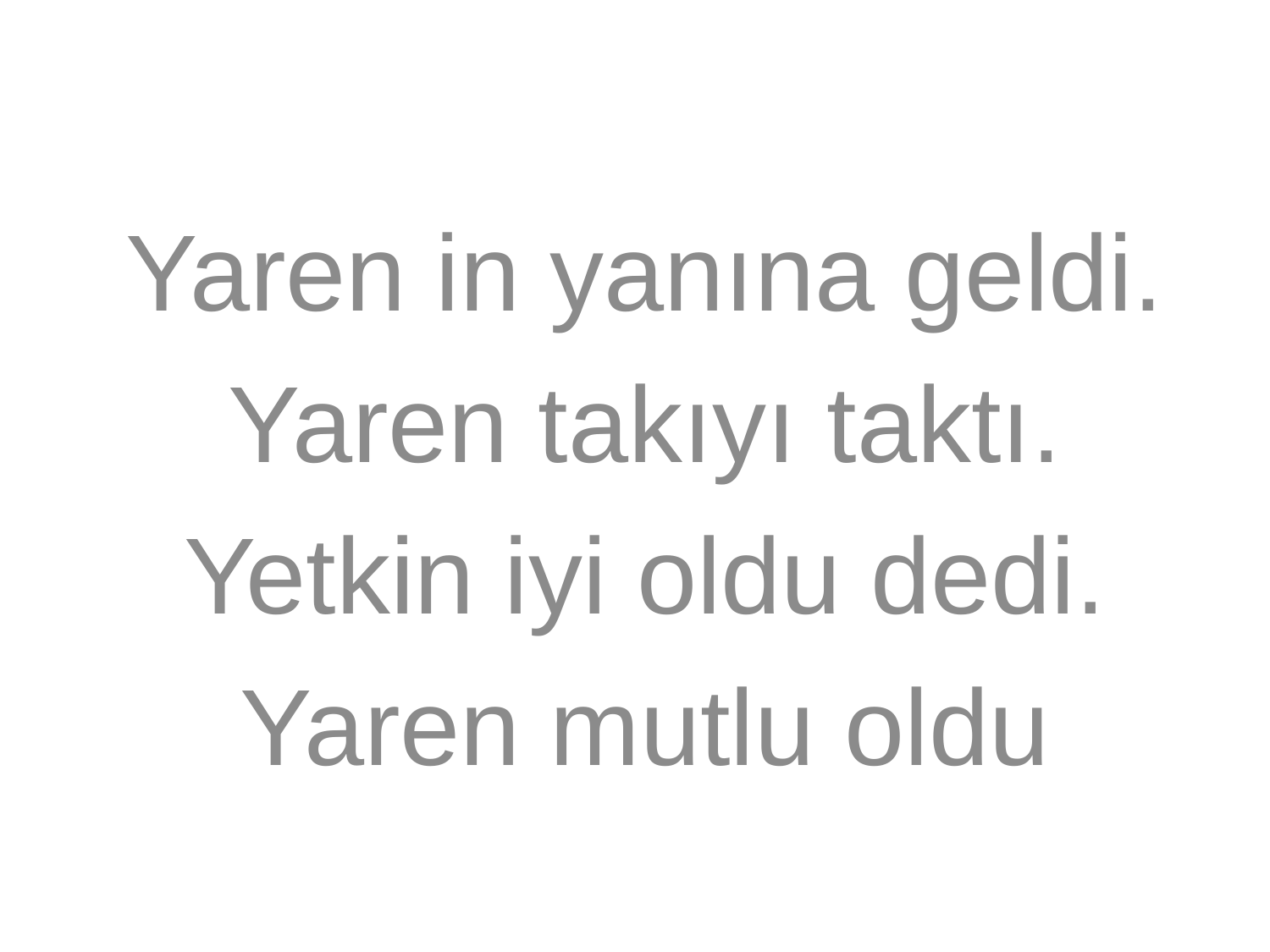

#
Yaren in yanına geldi.
Yaren takıyı taktı.
Yetkin iyi oldu dedi.
Yaren mutlu oldu